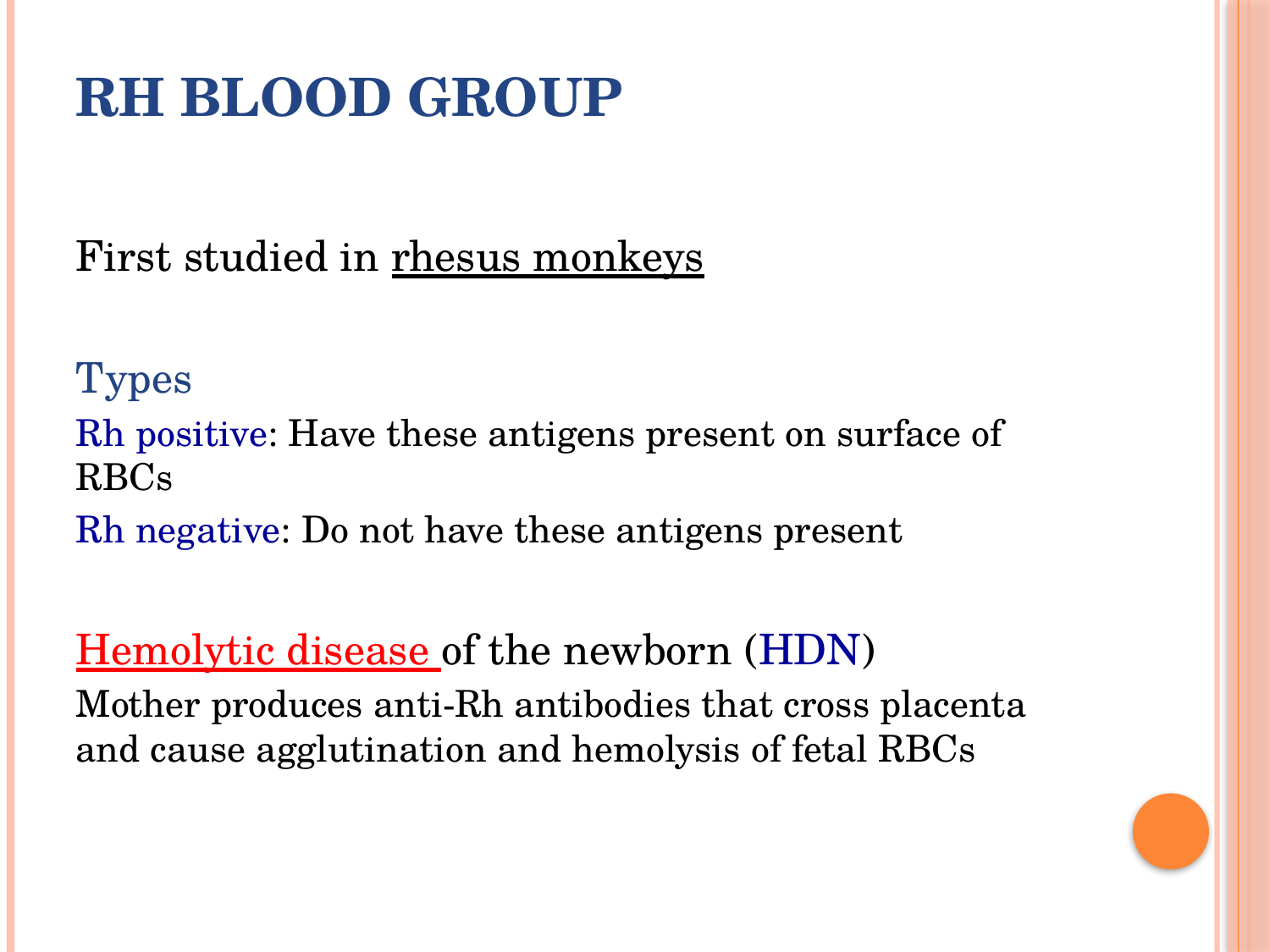

# Rh Blood Group
First studied in rhesus monkeys

Types
Rh positive: Have these antigens present on surface of RBCs
Rh negative: Do not have these antigens present

Hemolytic disease of the newborn (HDN)
Mother produces anti-Rh antibodies that cross placenta and cause agglutination and hemolysis of fetal RBCs